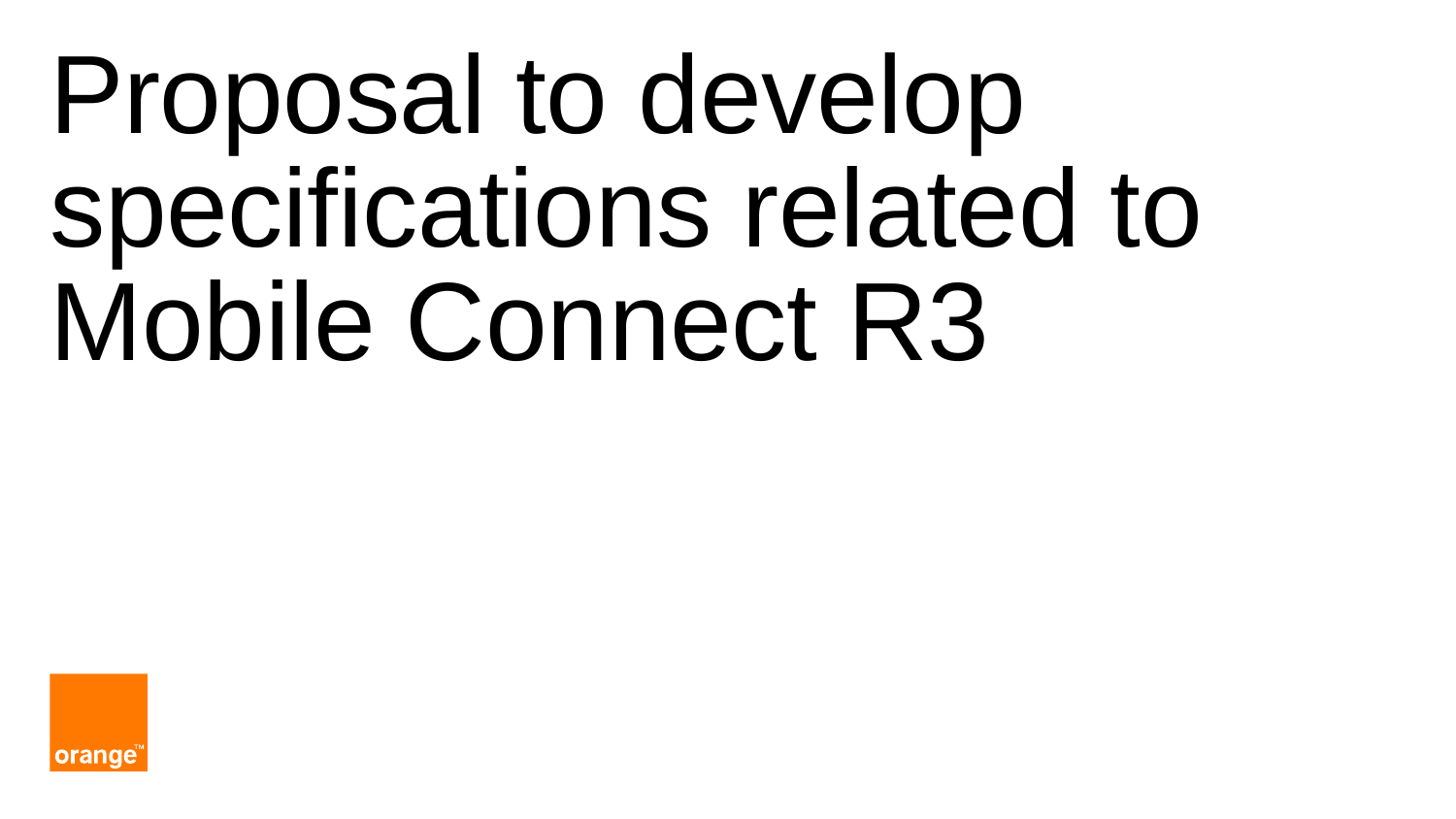

# Proposal to develop specifications related to Mobile Connect R3